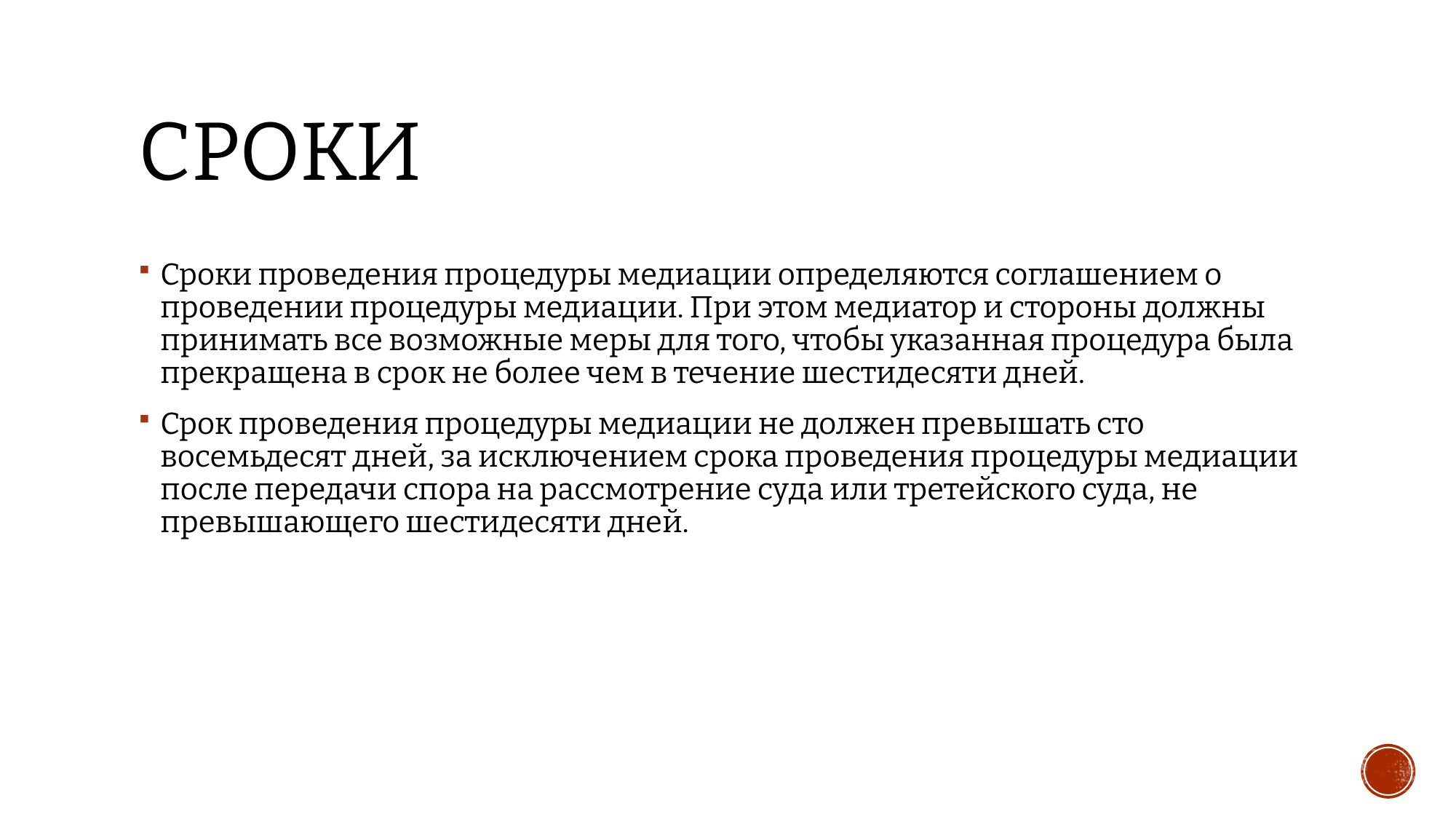

# сроки
Сроки проведения процедуры медиации определяются соглашением о проведении процедуры медиации. При этом медиатор и стороны должны принимать все возможные меры для того, чтобы указанная процедура была прекращена в срок не более чем в течение шестидесяти дней.
Срок проведения процедуры медиации не должен превышать сто восемьдесят дней, за исключением срока проведения процедуры медиации после передачи спора на рассмотрение суда или третейского суда, не превышающего шестидесяти дней.